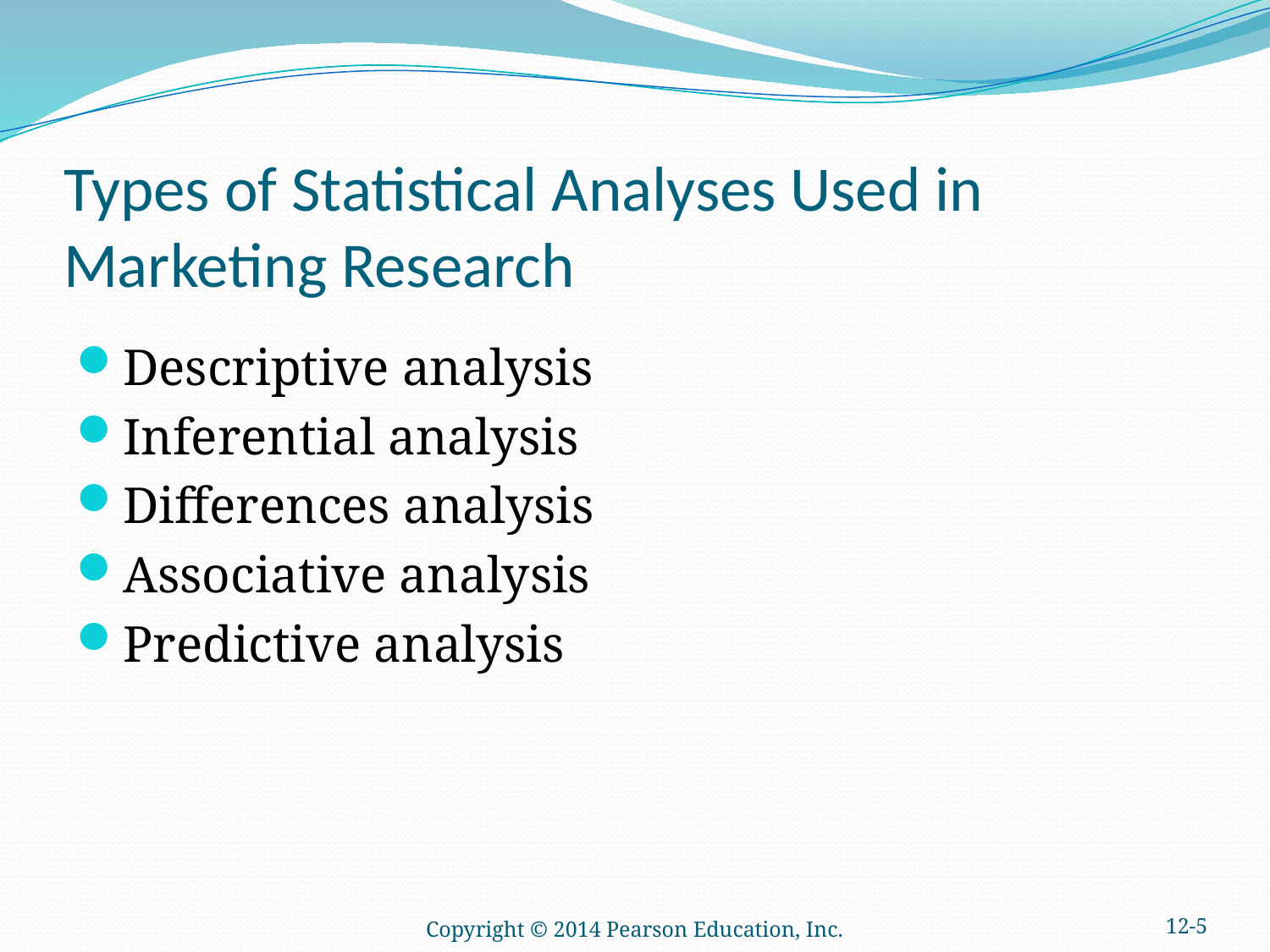

# Types of Statistical Analyses Used in Marketing Research
Descriptive analysis
Inferential analysis
Differences analysis
Associative analysis
Predictive analysis